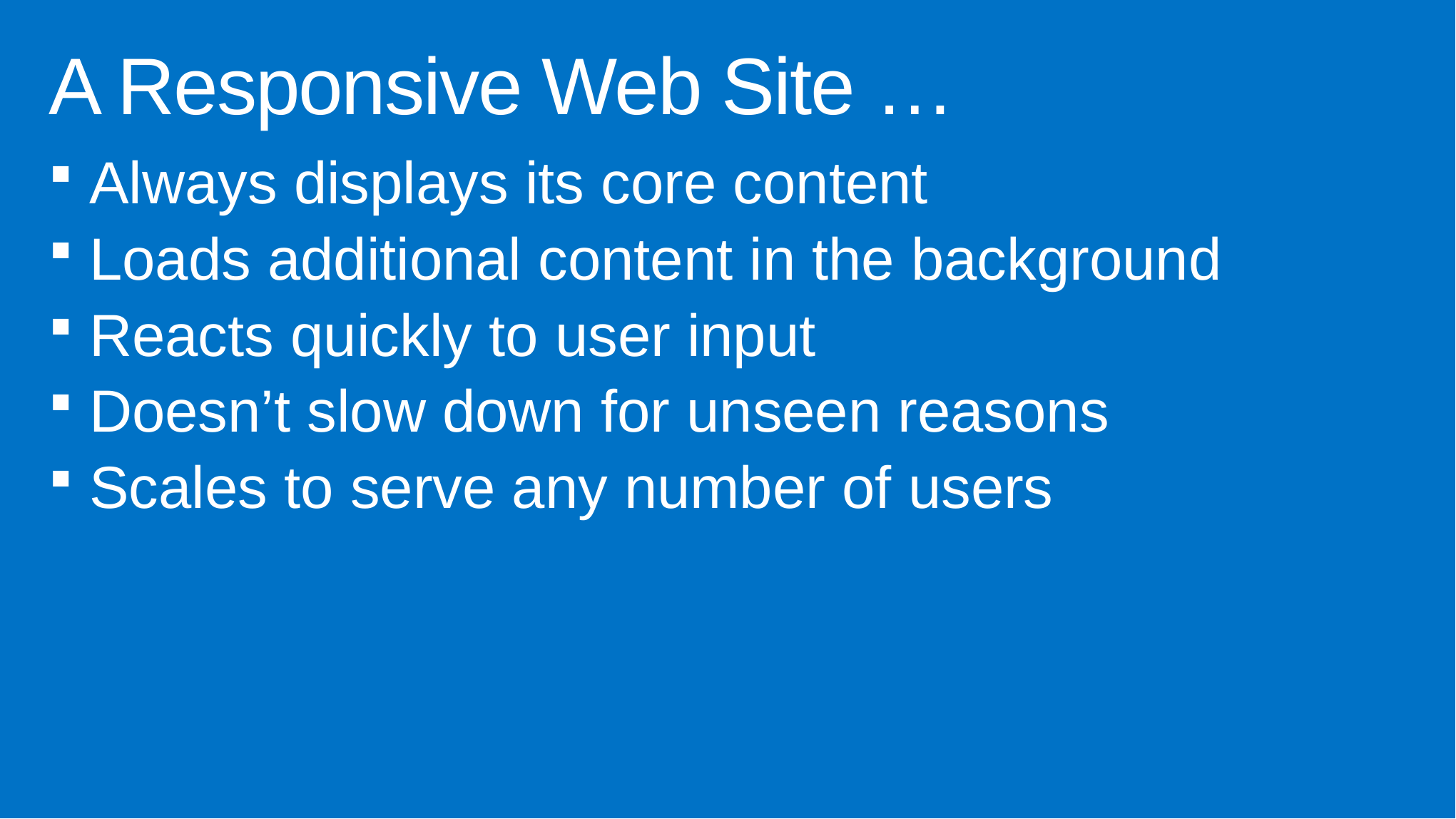

# A Responsive Web Site …
Always displays its core content
Loads additional content in the background
Reacts quickly to user input
Doesn’t slow down for unseen reasons
Scales to serve any number of users